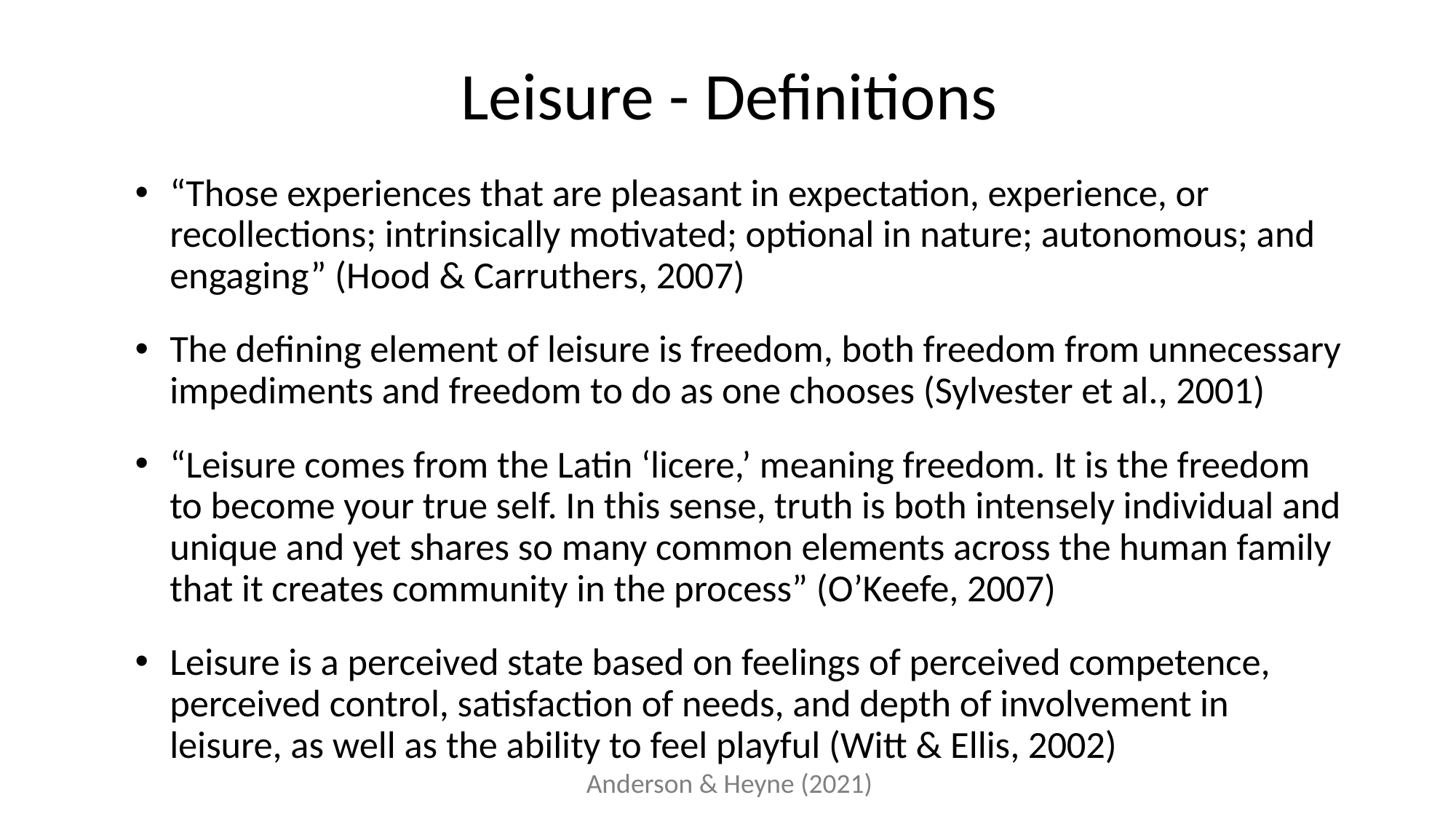

# Leisure - Definitions
“Those experiences that are pleasant in expectation, experience, or recollections; intrinsically motivated; optional in nature; autonomous; and engaging” (Hood & Carruthers, 2007)
The defining element of leisure is freedom, both freedom from unnecessary impediments and freedom to do as one chooses (Sylvester et al., 2001)
“Leisure comes from the Latin ‘licere,’ meaning freedom. It is the freedom to become your true self. In this sense, truth is both intensely individual and unique and yet shares so many common elements across the human family that it creates community in the process” (O’Keefe, 2007)
Leisure is a perceived state based on feelings of perceived competence, perceived control, satisfaction of needs, and depth of involvement in leisure, as well as the ability to feel playful (Witt & Ellis, 2002)
Anderson & Heyne (2021)